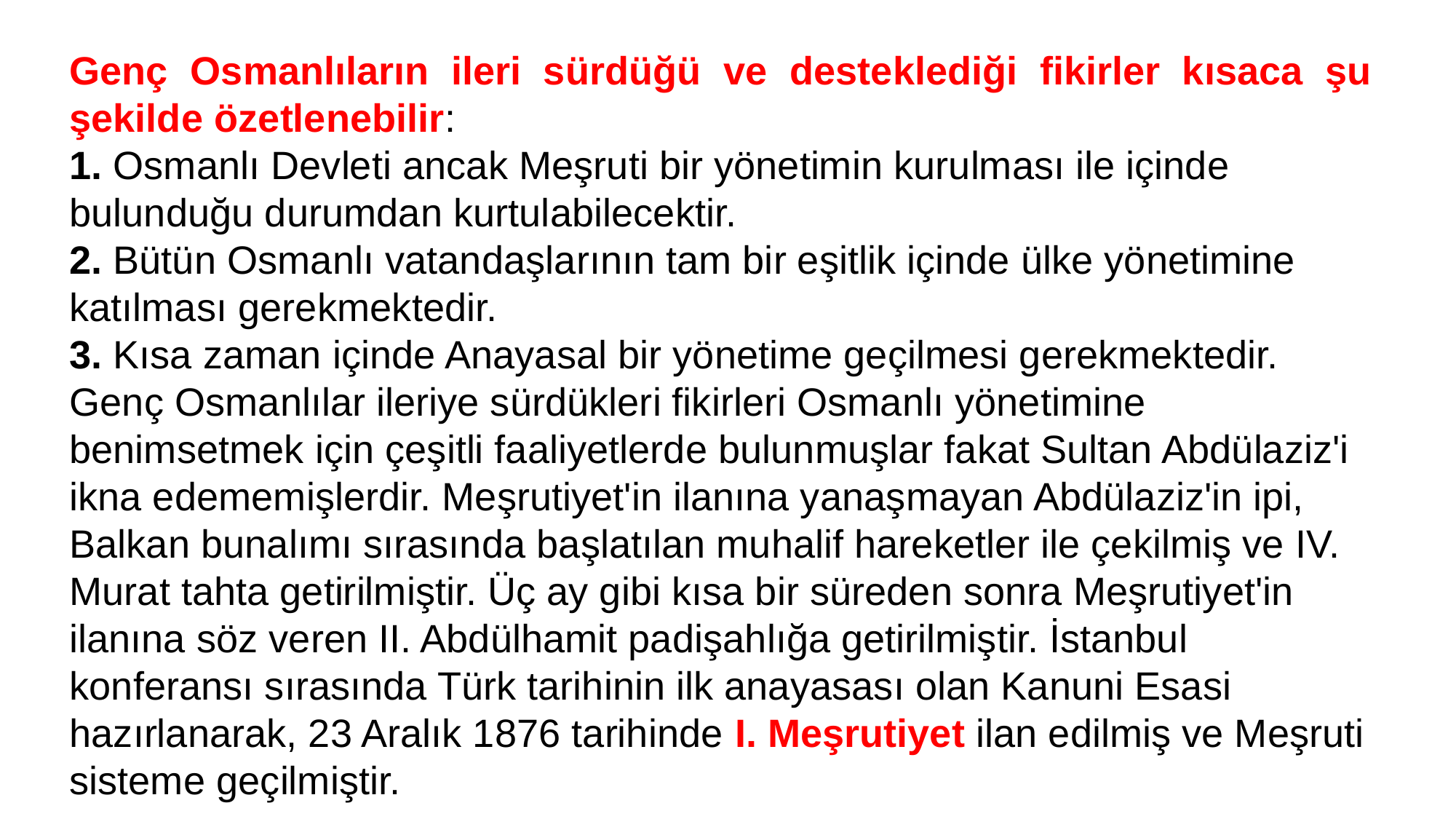

Genç Osmanlıların ileri sürdüğü ve desteklediği fikirler kısaca şu şekilde özetlenebilir:
1. Osmanlı Devleti ancak Meşruti bir yönetimin kurulması ile içinde bulunduğu durumdan kurtulabilecektir.
2. Bütün Osmanlı vatandaşlarının tam bir eşitlik içinde ülke yönetimine katılması gerekmektedir.
3. Kısa zaman içinde Anayasal bir yönetime geçilmesi gerekmektedir.
Genç Osmanlılar ileriye sürdükleri fikirleri Osmanlı yönetimine benimsetmek için çeşitli faaliyetlerde bulunmuşlar fakat Sultan Abdülaziz'i ikna edememişlerdir. Meşrutiyet'in ilanına yanaşmayan Abdülaziz'in ipi, Balkan bunalımı sırasında başlatılan muhalif hareketler ile çekilmiş ve IV. Murat tahta getirilmiştir. Üç ay gibi kısa bir süreden sonra Meşrutiyet'in ilanına söz veren II. Abdülhamit padişahlığa getirilmiştir. İstanbul konferansı sırasında Türk tarihinin ilk anayasası olan Kanuni Esasi hazırlanarak, 23 Aralık 1876 tarihinde I. Meşrutiyet ilan edilmiş ve Meşruti sisteme geçilmiştir.